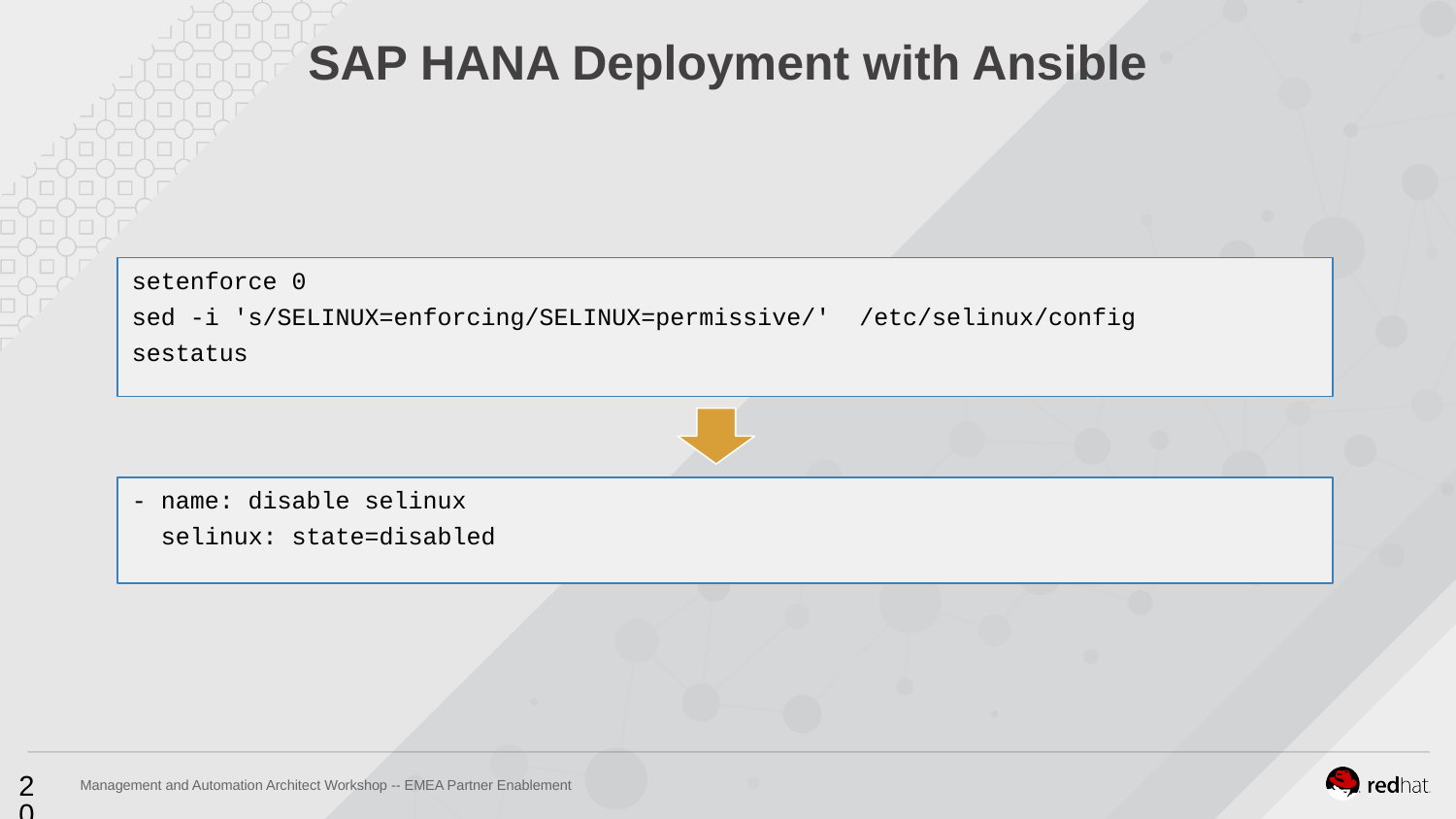

# SAP HANA Deployment with Ansible

setenforce 0
sed -i 's/SELINUX=enforcing/SELINUX=permissive/'  /etc/selinux/config
sestatus

- name: disable selinux
  selinux: state=disabled

20